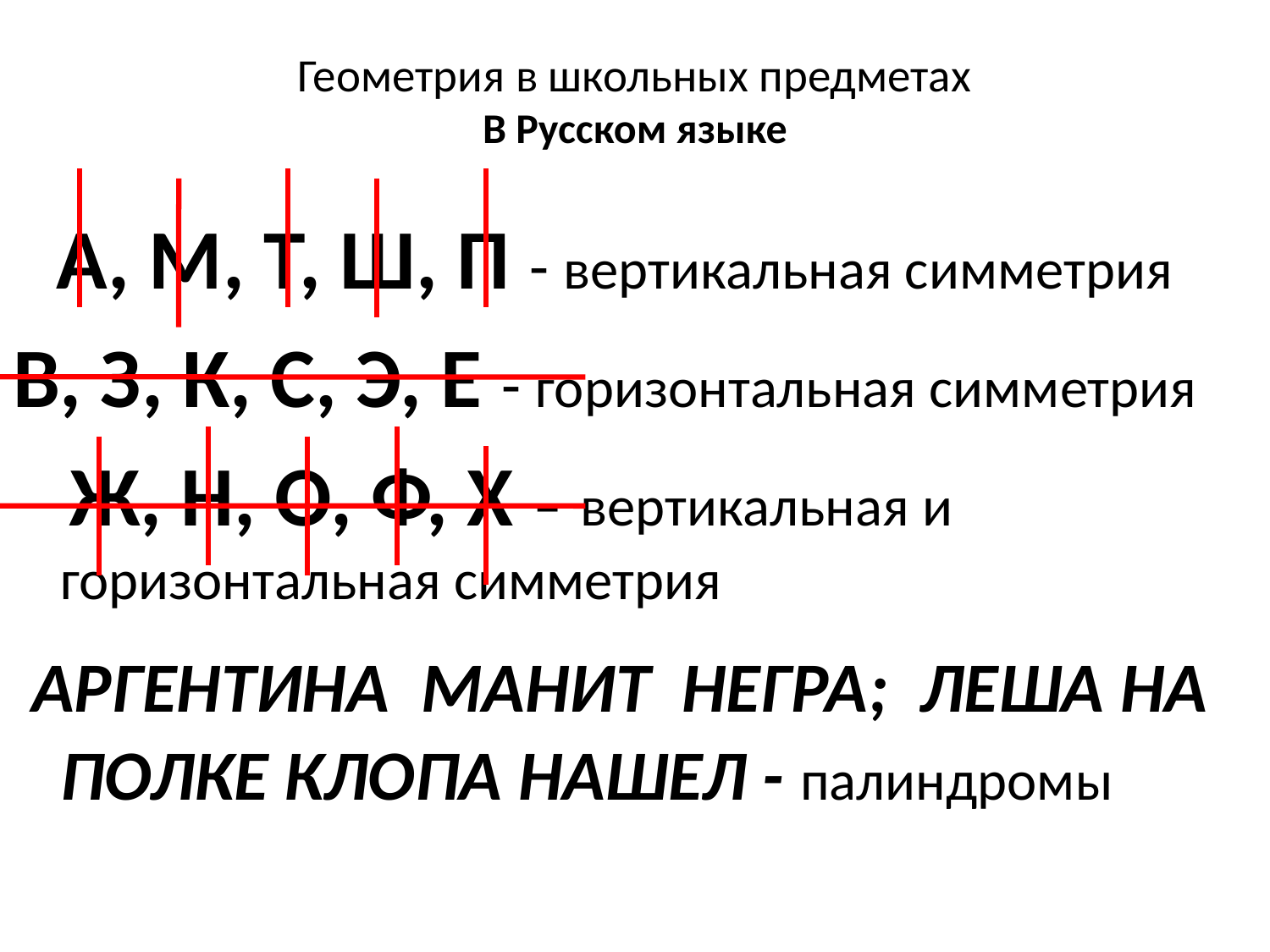

# Геометрия в школьных предметах В Русском языке
   А, М, Т, Ш, П - вертикальная симметрия
В, З, К, С, Э, Е - горизонтальная симметрия
   Ж, Н, О, Ф, Х – вертикальная и горизонтальная симметрия
 АРГЕНТИНА  МАНИТ  НЕГРА;  ЛЕША НА ПОЛКЕ КЛОПА НАШЕЛ - палиндромы